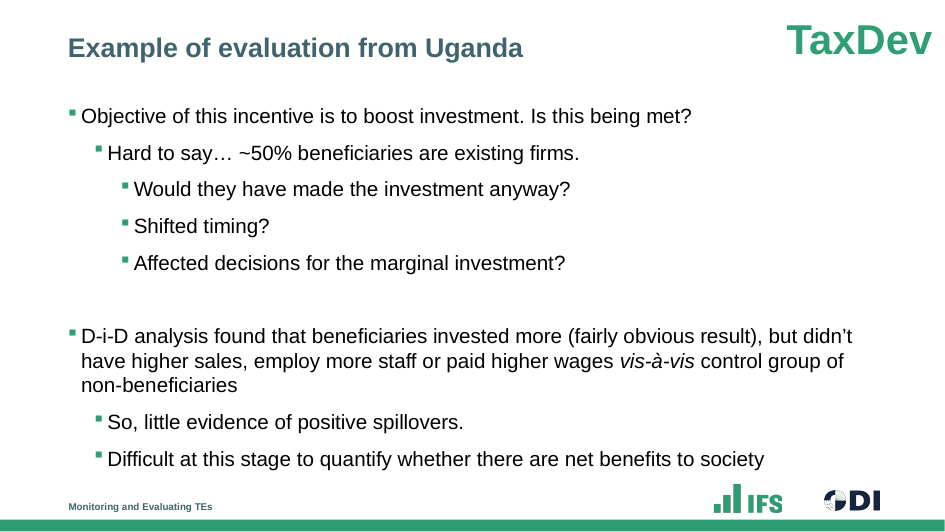

# Example of evaluation from Uganda
Objective of this incentive is to boost investment. Is this being met?
Hard to say… ~50% beneficiaries are existing firms.
Would they have made the investment anyway?
Shifted timing?
Affected decisions for the marginal investment?

D-i-D analysis found that beneficiaries invested more (fairly obvious result), but didn’t have higher sales, employ more staff or paid higher wages vis-à-vis control group of non-beneficiaries
So, little evidence of positive spillovers.
Difficult at this stage to quantify whether there are net benefits to society
Monitoring and Evaluating TEs